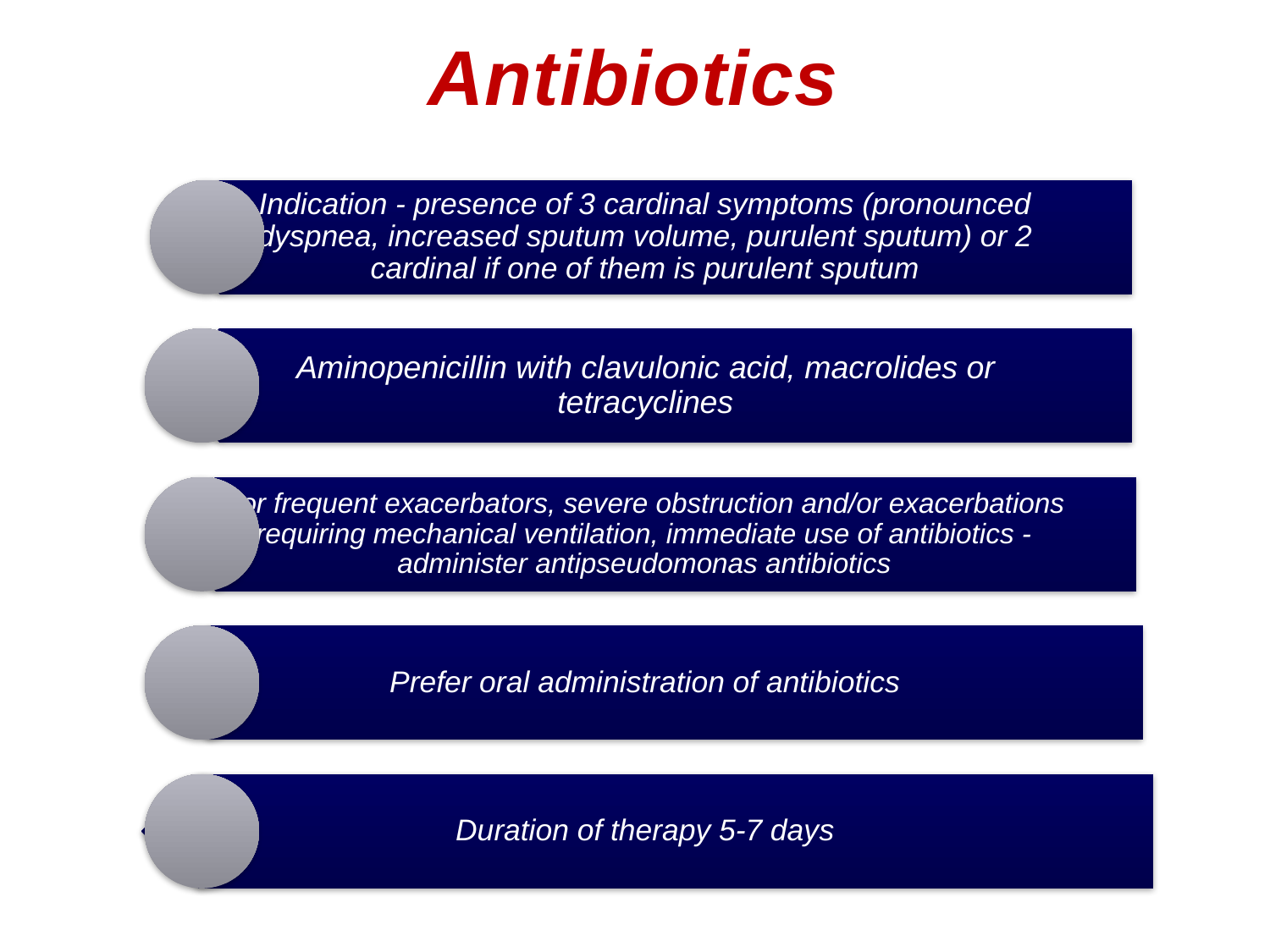

# Antibiotics
Indication - presence of 3 cardinal symptoms (pronounced dyspnea, increased sputum volume, purulent sputum) or 2 cardinal if one of them is purulent sputum
Aminopenicillin with clavulonic acid, macrolides or tetracyclines
For frequent exacerbators, severe obstruction and/or exacerbations requiring mechanical ventilation, immediate use of antibiotics - administer antipseudomonas antibiotics
Prefer oral administration of antibiotics
Duration of therapy 5-7 days